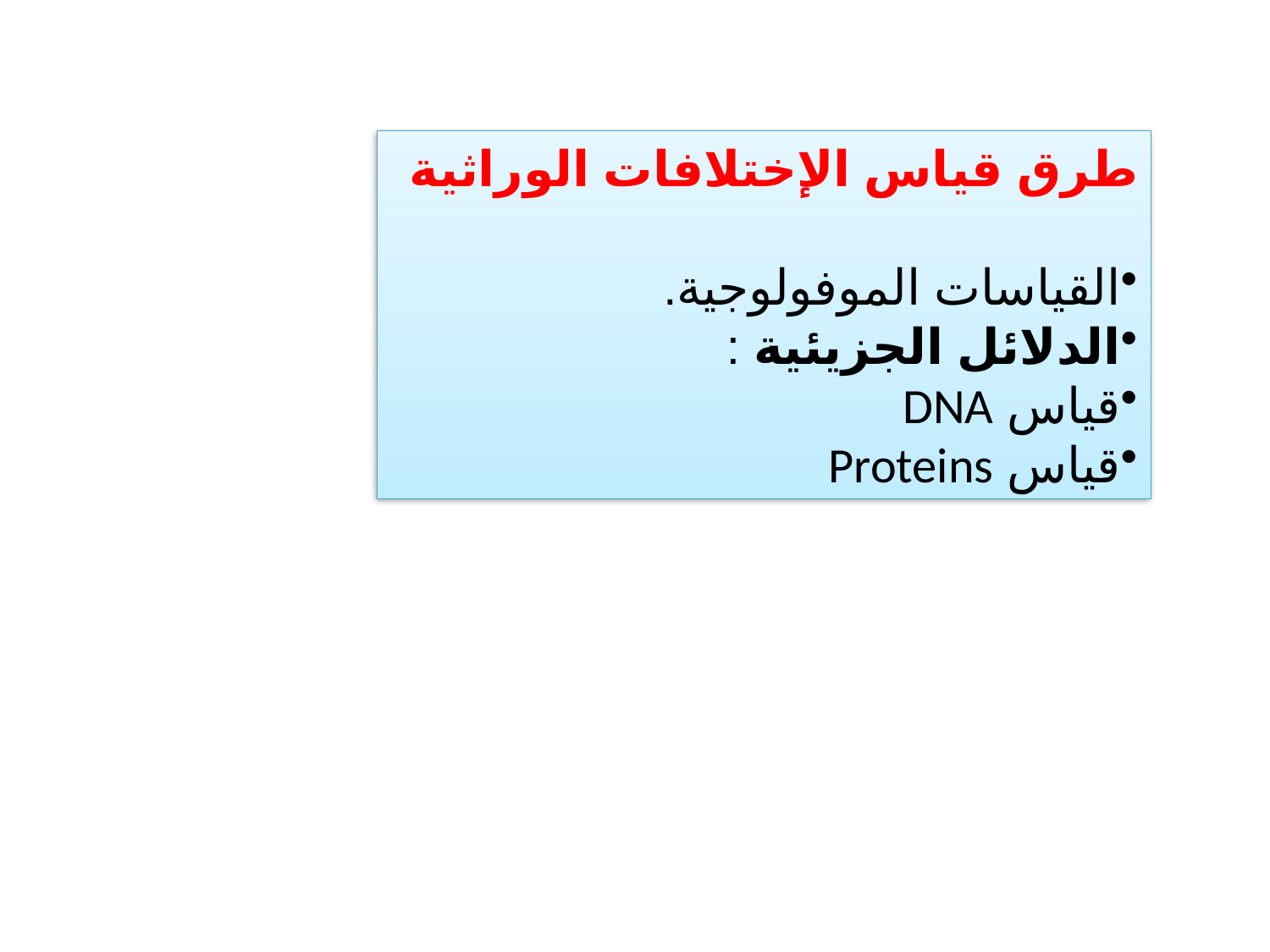

طرق قياس الإختلافات الوراثية

القياسات الموفولوجية.
الدلائل الجزيئية :
قياس DNA
قياس Proteins